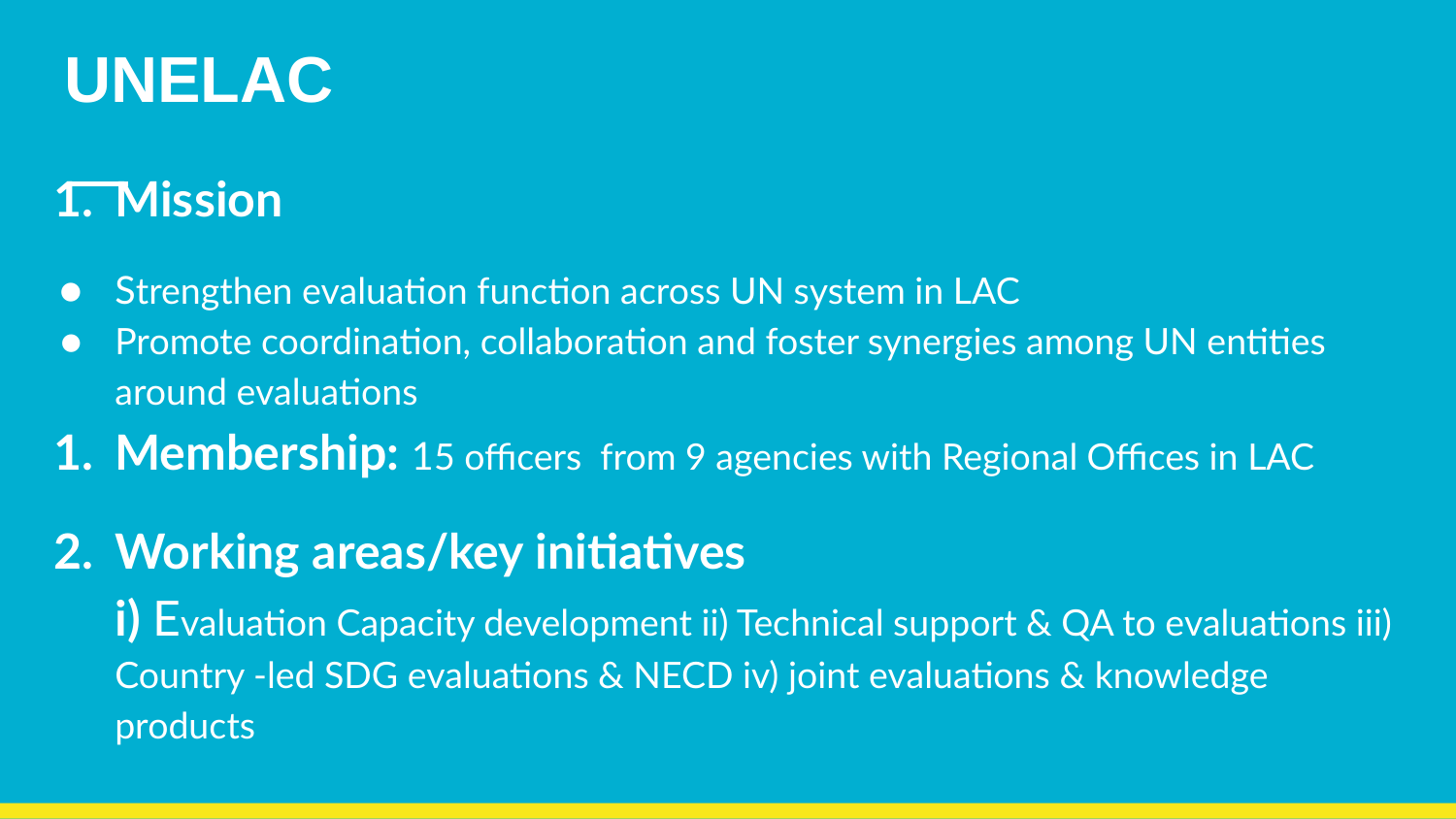

# UNELAC
Mission
Strengthen evaluation function across UN system in LAC
Promote coordination, collaboration and foster synergies among UN entities around evaluations
Membership: 15 officers  from 9 agencies with Regional Offices in LAC
Working areas/key initiatives
i) Evaluation Capacity development ii) Technical support & QA to evaluations iii) Country -led SDG evaluations & NECD iv) joint evaluations & knowledge products